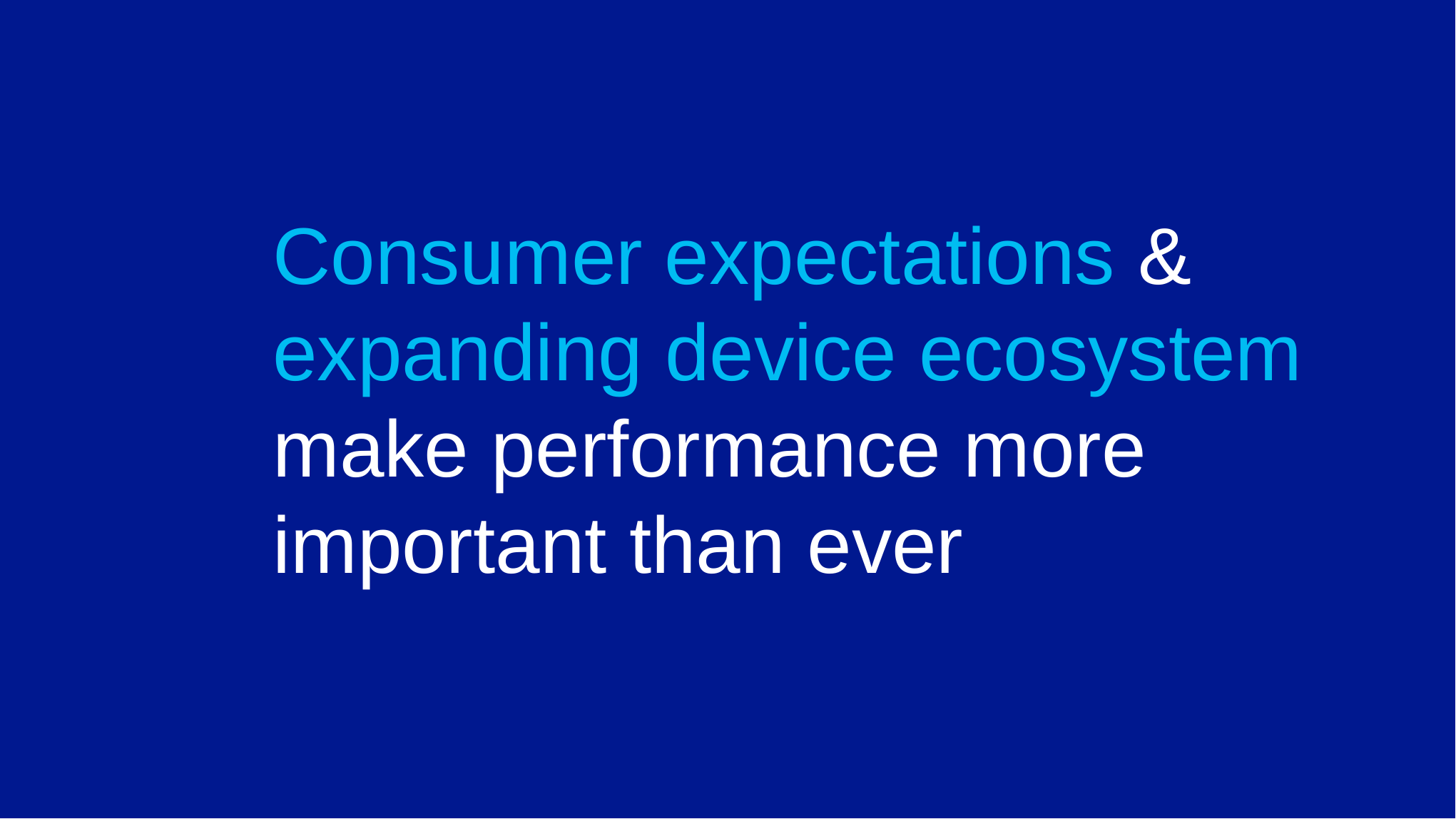

# Consumer expectations & expanding device ecosystem make performance more important than ever